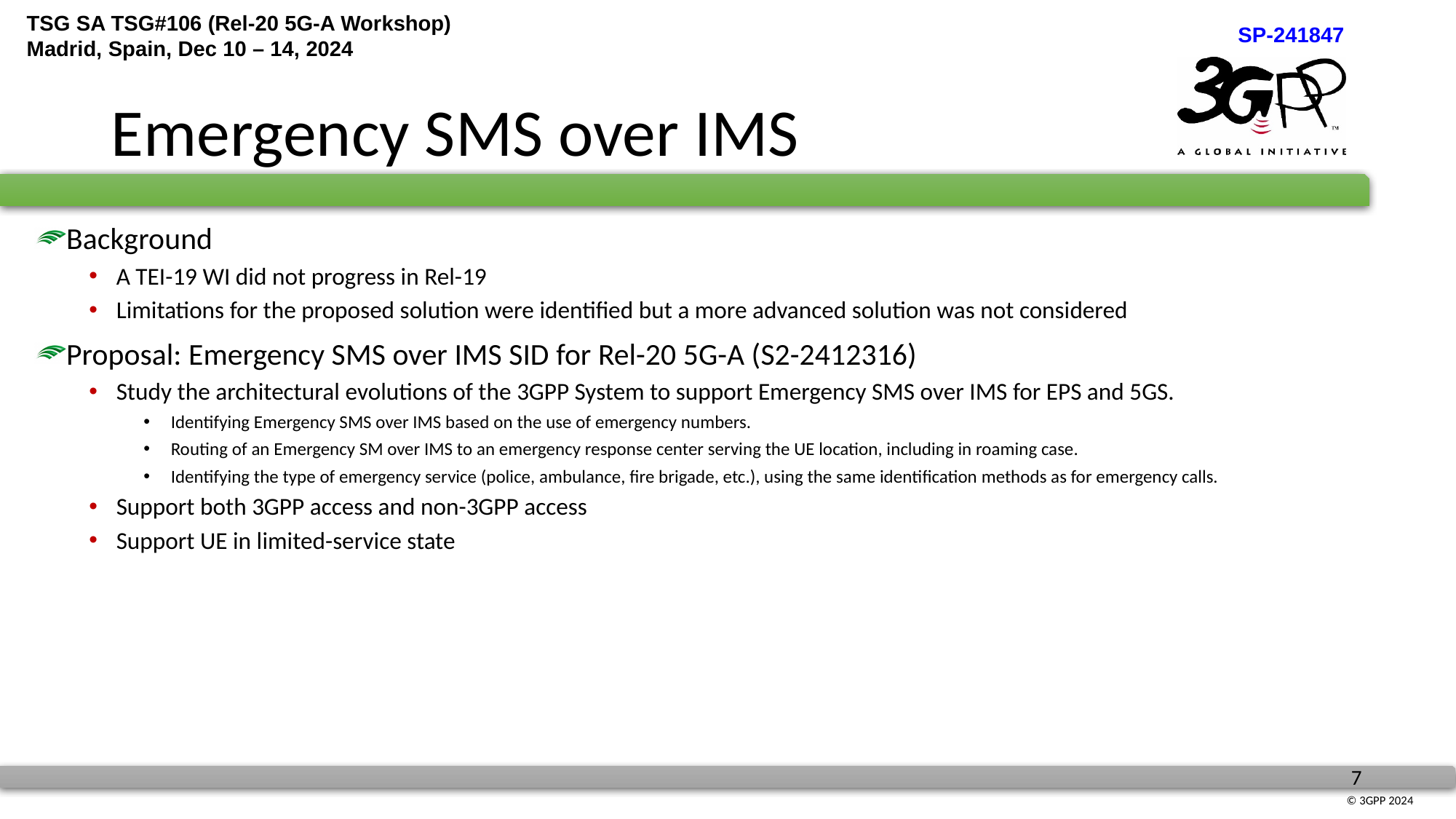

# Emergency SMS over IMS
Background
A TEI-19 WI did not progress in Rel-19
Limitations for the proposed solution were identified but a more advanced solution was not considered
Proposal: Emergency SMS over IMS SID for Rel-20 5G-A (S2-2412316)
Study the architectural evolutions of the 3GPP System to support Emergency SMS over IMS for EPS and 5GS.
Identifying Emergency SMS over IMS based on the use of emergency numbers.
Routing of an Emergency SM over IMS to an emergency response center serving the UE location, including in roaming case.
Identifying the type of emergency service (police, ambulance, fire brigade, etc.), using the same identification methods as for emergency calls.
Support both 3GPP access and non-3GPP access
Support UE in limited-service state